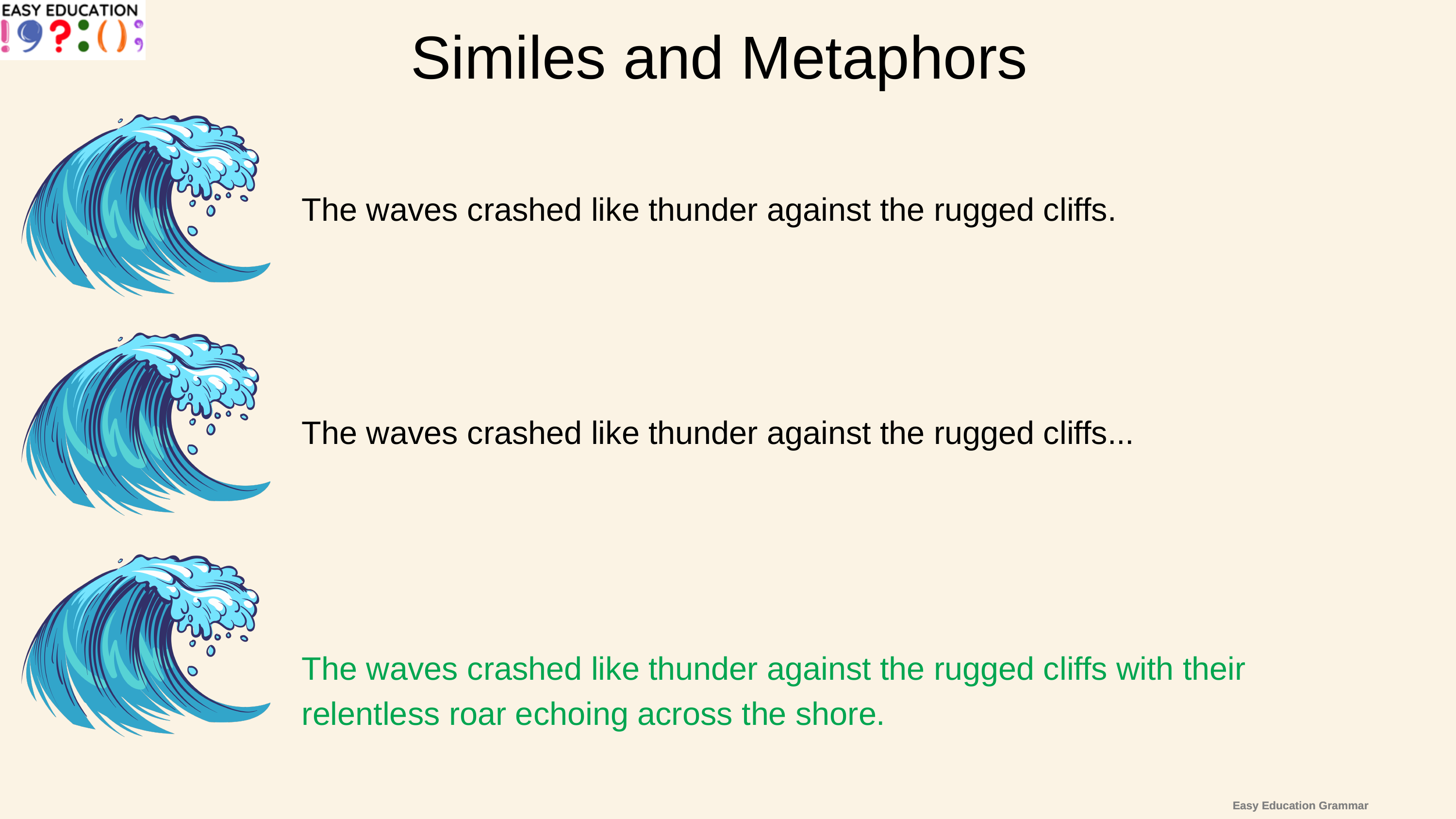

Similes and Metaphors

The waves crashed like thunder against the rugged cliffs.

The waves crashed like thunder against the rugged cliffs...

The waves crashed like thunder against the rugged cliffs with their relentless roar echoing across the shore.